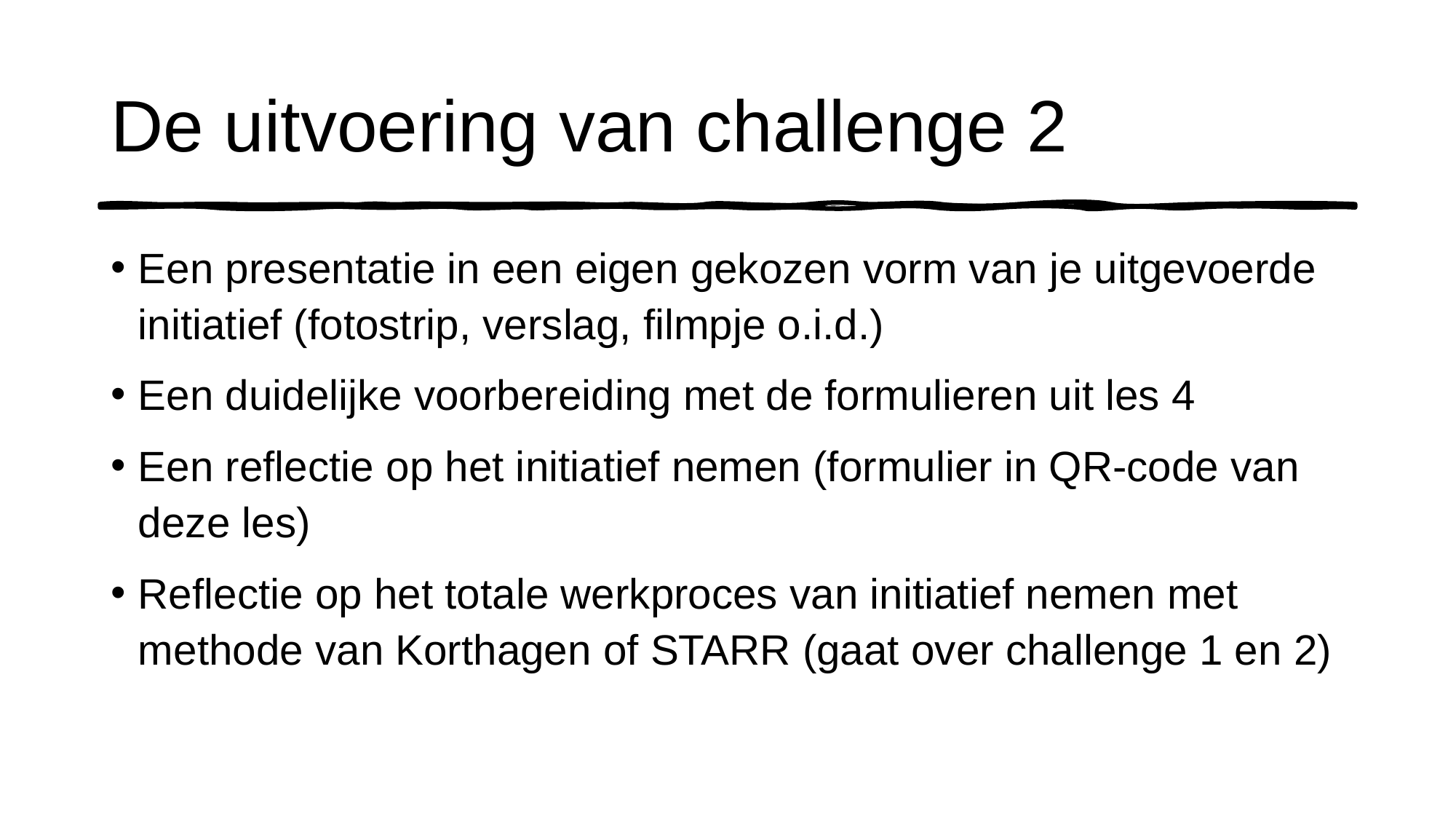

# De uitvoering van challenge 2
Een presentatie in een eigen gekozen vorm van je uitgevoerde initiatief (fotostrip, verslag, filmpje o.i.d.)
Een duidelijke voorbereiding met de formulieren uit les 4
Een reflectie op het initiatief nemen (formulier in QR-code van deze les)
Reflectie op het totale werkproces van initiatief nemen met methode van Korthagen of STARR (gaat over challenge 1 en 2)